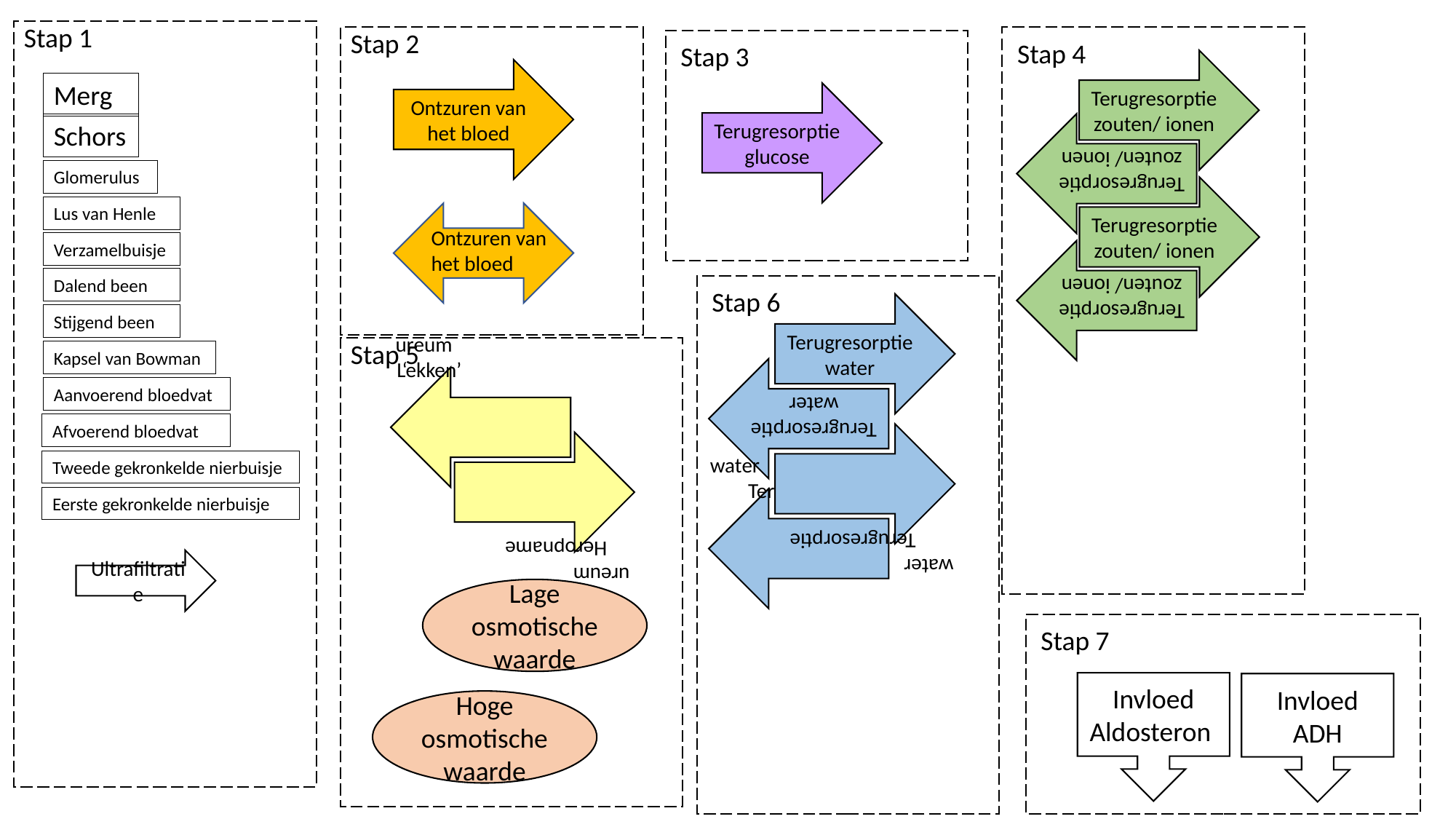

Stap 1

Stap 2

Stap 4
Stap 3
Terugresorptie zouten/ ionen
Ontzuren van het bloed
Merg
Terugresorptie glucose
Schors
Terugresorptie zouten/ ionen
Glomerulus
Terugresorptie zouten/ ionen
Lus van Henle

Ontzuren van het bloed
Verzamelbuisje
Terugresorptie zouten/ ionen
Dalend been

Stap 6
Terugresorptie water
Stijgend been
Stap 5

Kapsel van Bowman
Terugresorptie water
‘Lekken’ ureum
Aanvoerend bloedvat
Afvoerend bloedvat
Terugresorptie water
Heropname ureum
Tweede gekronkelde nierbuisje
Eerste gekronkelde nierbuisje
Terugresorptie water
Ultrafiltratie
Lage osmotische waarde

Stap 7
Invloed Aldosteron
Invloed ADH
Hoge osmotische waarde